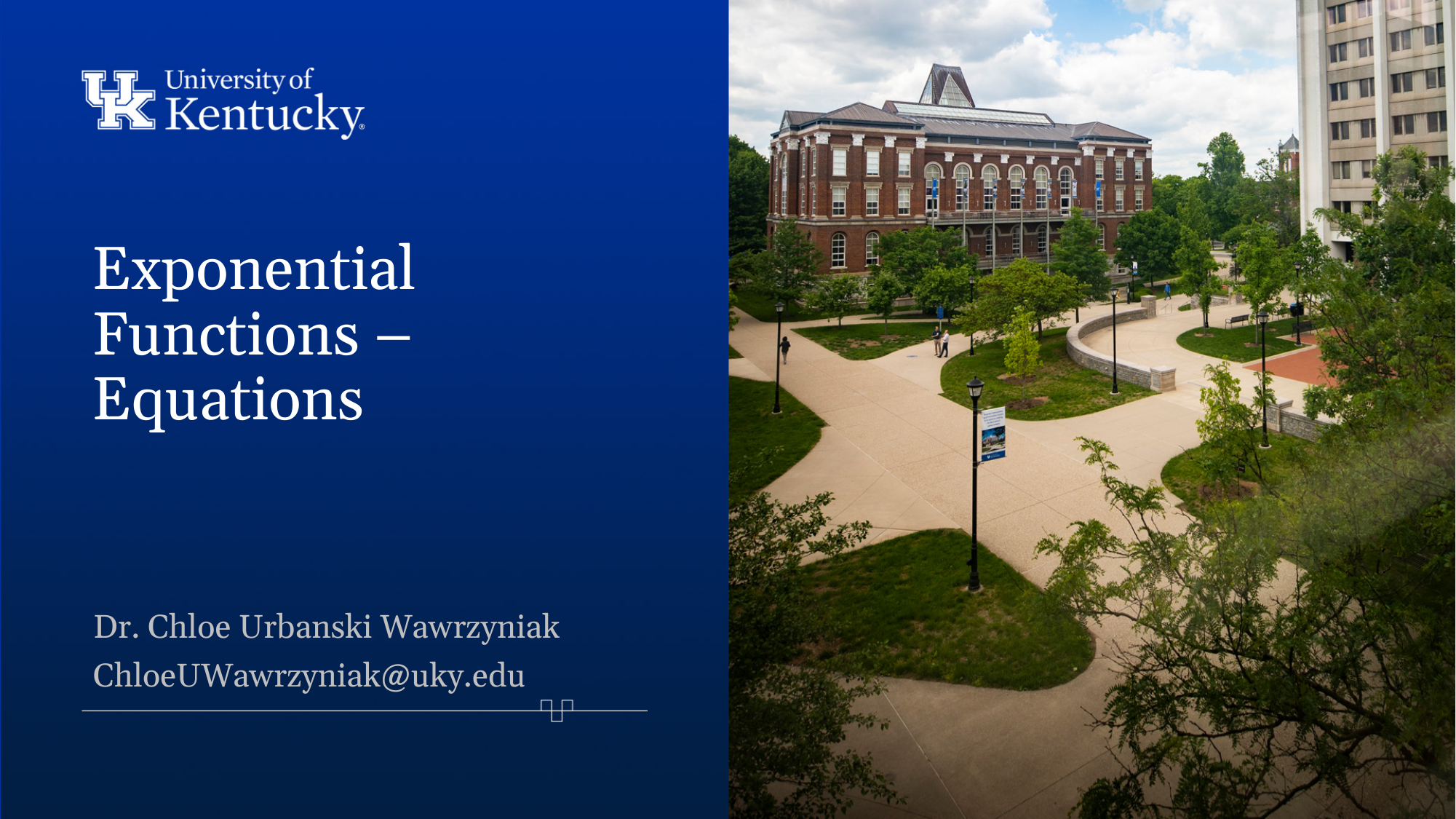

# Exponential Functions – Equations
Dr. Chloe Urbanski Wawrzyniak
ChloeUWawrzyniak@uky.edu